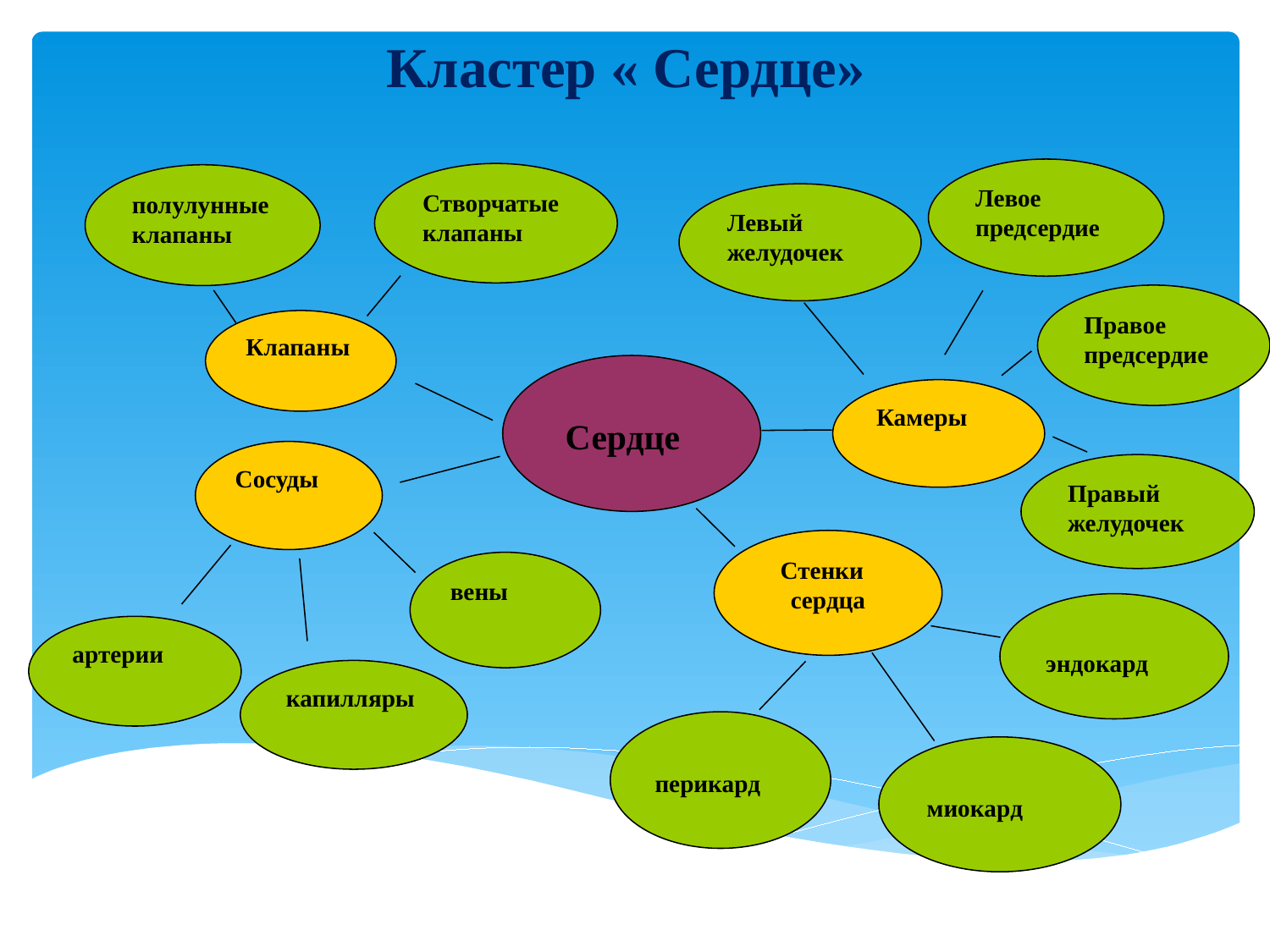

Кластер « Сердце»

Левое предсердие
Створчатые клапаны
полулунные клапаны
Левый желудочек

Правое предсердие

Клапаны

  Сердце
Камеры

Сосуды
Правый желудочек

Стенки   сердца

вены

эндокард
артерии

капилляры

перикард

миокард